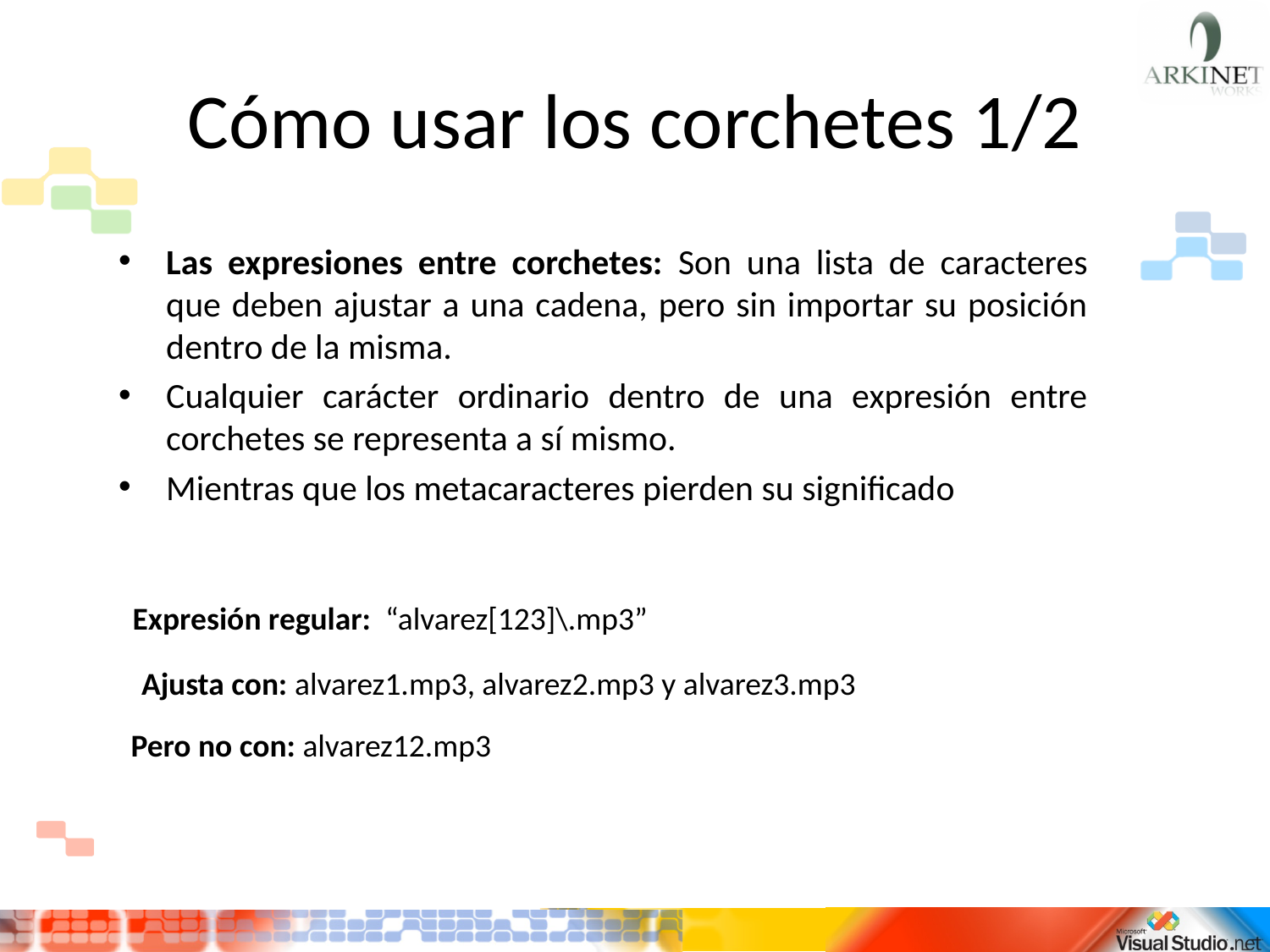

# Cómo usar los corchetes 1/2
Las expresiones entre corchetes: Son una lista de caracteres que deben ajustar a una cadena, pero sin importar su posición dentro de la misma.
Cualquier carácter ordinario dentro de una expresión entre corchetes se representa a sí mismo.
Mientras que los metacaracteres pierden su significado
Expresión regular:  “alvarez[123]\.mp3”
Ajusta con: alvarez1.mp3, alvarez2.mp3 y alvarez3.mp3
Pero no con: alvarez12.mp3